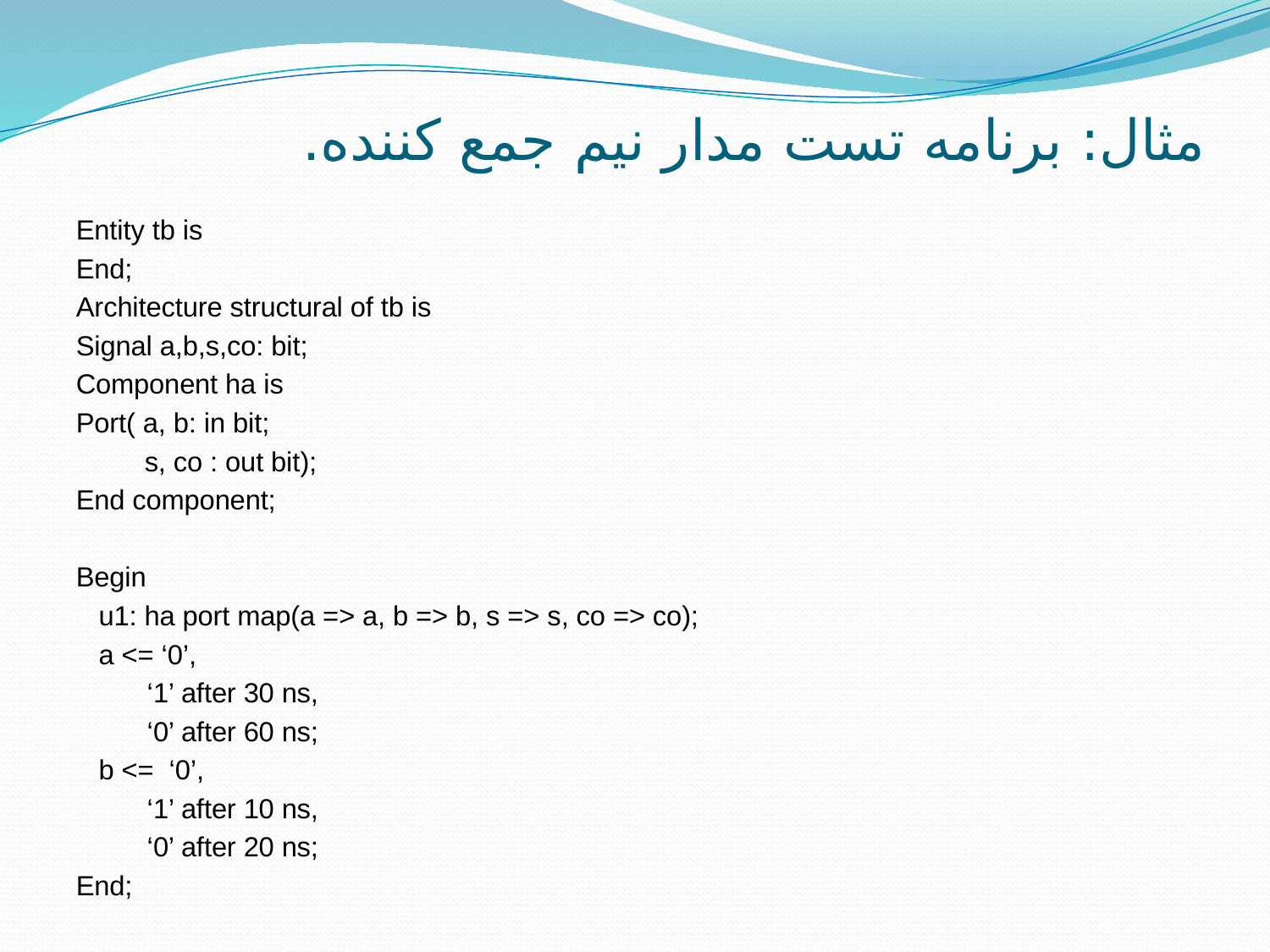

# مثال: برنامه تست مدار نيم جمع کننده.
Entity tb is
End;
Architecture structural of tb is
Signal a,b,s,co: bit;
Component ha is
Port( a, b: in bit;
         s, co : out bit);
End component;

Begin
   u1: ha port map(a => a, b => b, s => s, co => co);
   a <= ‘0’,
	‘1’ after 30 ns,
	‘0’ after 60 ns;
   b <=  ‘0’,
	‘1’ after 10 ns,
	‘0’ after 20 ns;
End;